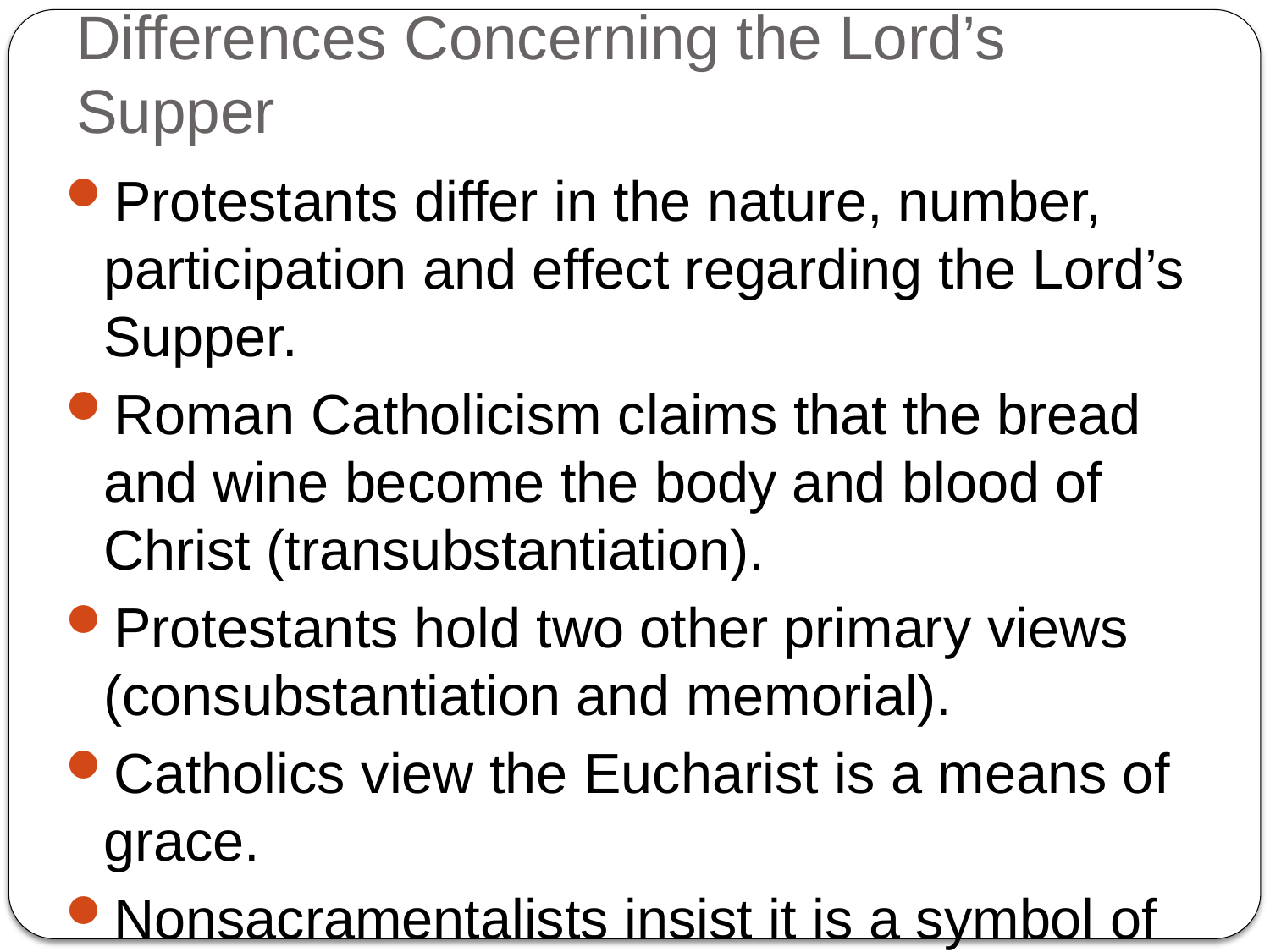

# Differences Concerning the Lord’s Supper
Protestants differ in the nature, number, participation and effect regarding the Lord’s Supper.
Roman Catholicism claims that the bread and wine become the body and blood of Christ (transubstantiation).
Protestants hold two other primary views (consubstantiation and memorial).
Catholics view the Eucharist is a means of grace.
Nonsacramentalists insist it is a symbol of grace.